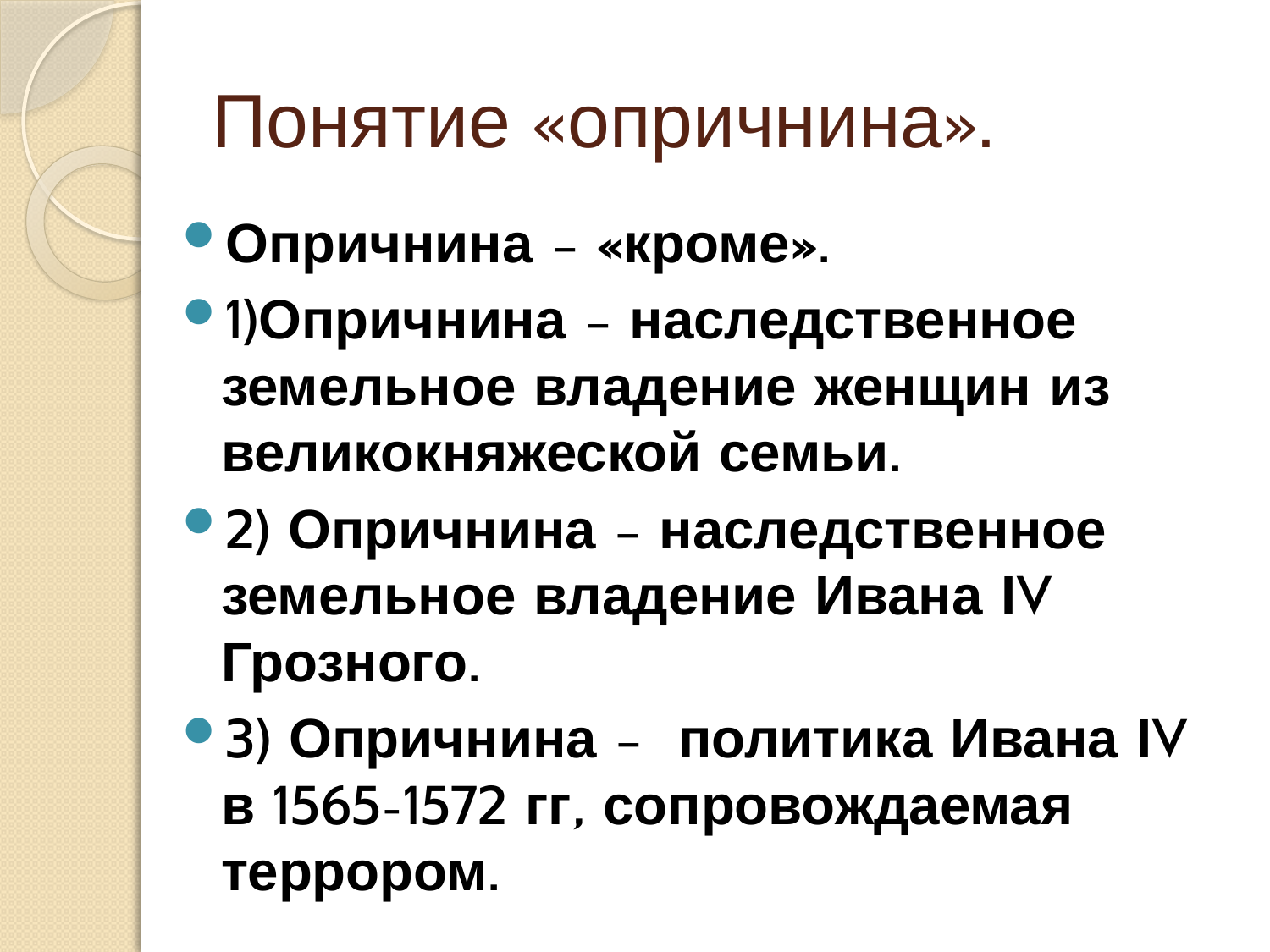

# Понятие «опричнина».
Опричнина – «кроме».
1)Опричнина – наследственное земельное владение женщин из великокняжеской семьи.
2) Опричнина – наследственное земельное владение Ивана ΙV Грозного.
3) Опричнина –  политика Ивана ΙV  в 1565-1572 гг, сопровождаемая террором.